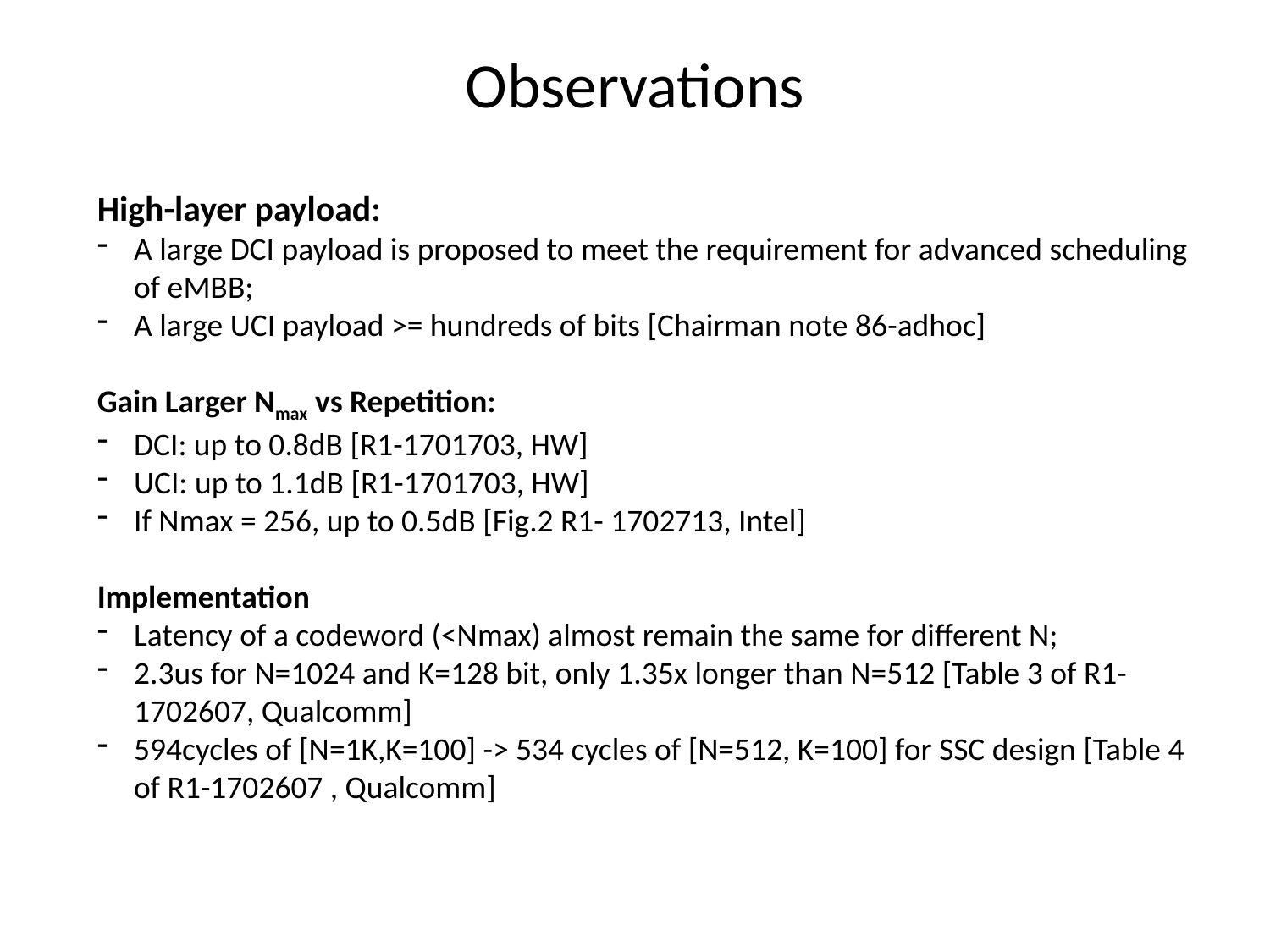

Observations
High-layer payload:
A large DCI payload is proposed to meet the requirement for advanced scheduling of eMBB;
A large UCI payload >= hundreds of bits [Chairman note 86-adhoc]

Gain Larger Nmax vs Repetition:
DCI: up to 0.8dB [R1-1701703, HW]
UCI: up to 1.1dB [R1-1701703, HW]
If Nmax = 256, up to 0.5dB [Fig.2 R1- 1702713, Intel]

Implementation
Latency of a codeword (<Nmax) almost remain the same for different N;
2.3us for N=1024 and K=128 bit, only 1.35x longer than N=512 [Table 3 of R1-1702607, Qualcomm]
594cycles of [N=1K,K=100] -> 534 cycles of [N=512, K=100] for SSC design [Table 4 of R1-1702607 , Qualcomm]